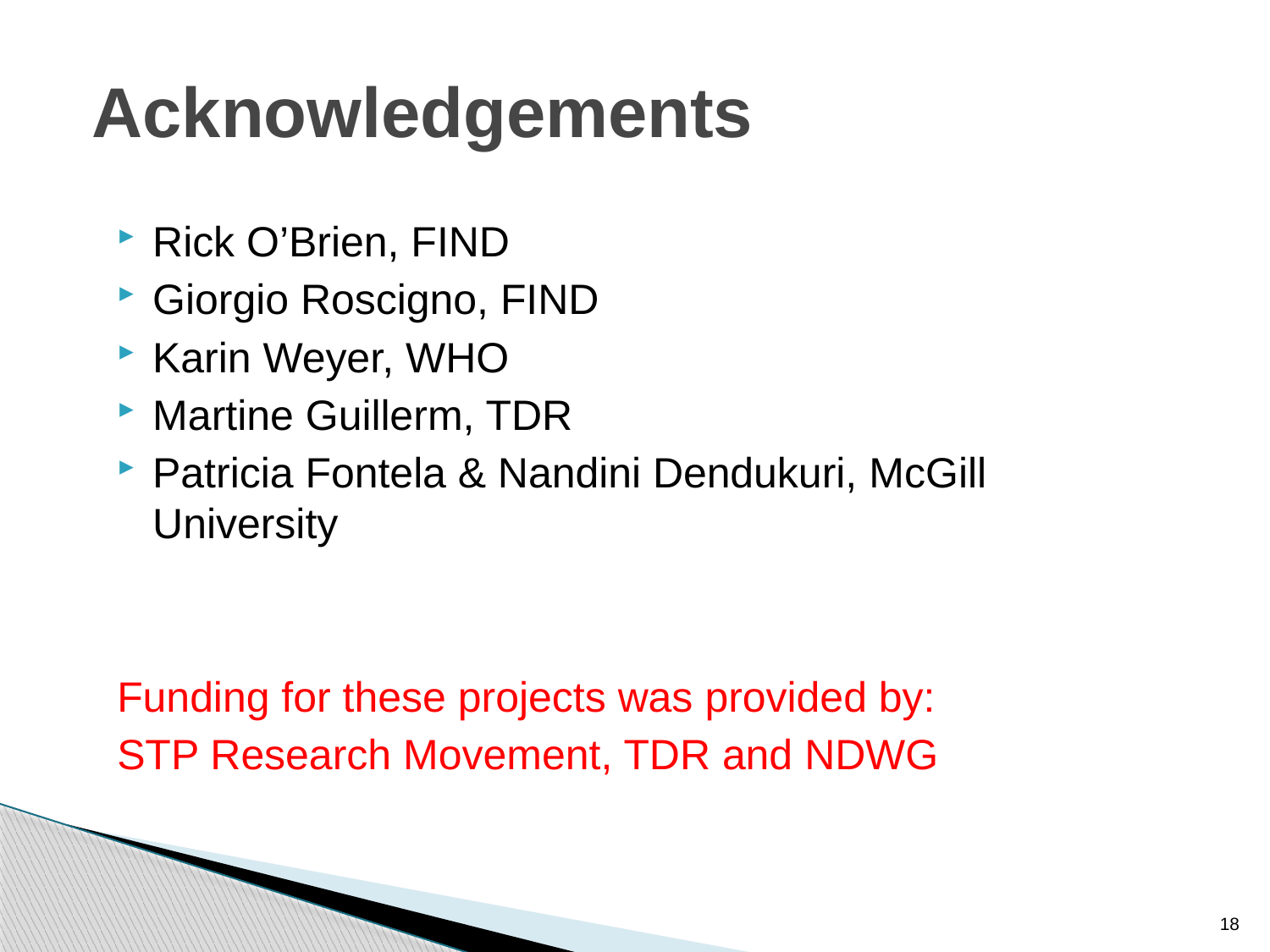

# Acknowledgements
Rick O’Brien, FIND
Giorgio Roscigno, FIND
Karin Weyer, WHO
Martine Guillerm, TDR
Patricia Fontela & Nandini Dendukuri, McGill University

Funding for these projects was provided by:
STP Research Movement, TDR and NDWG
18